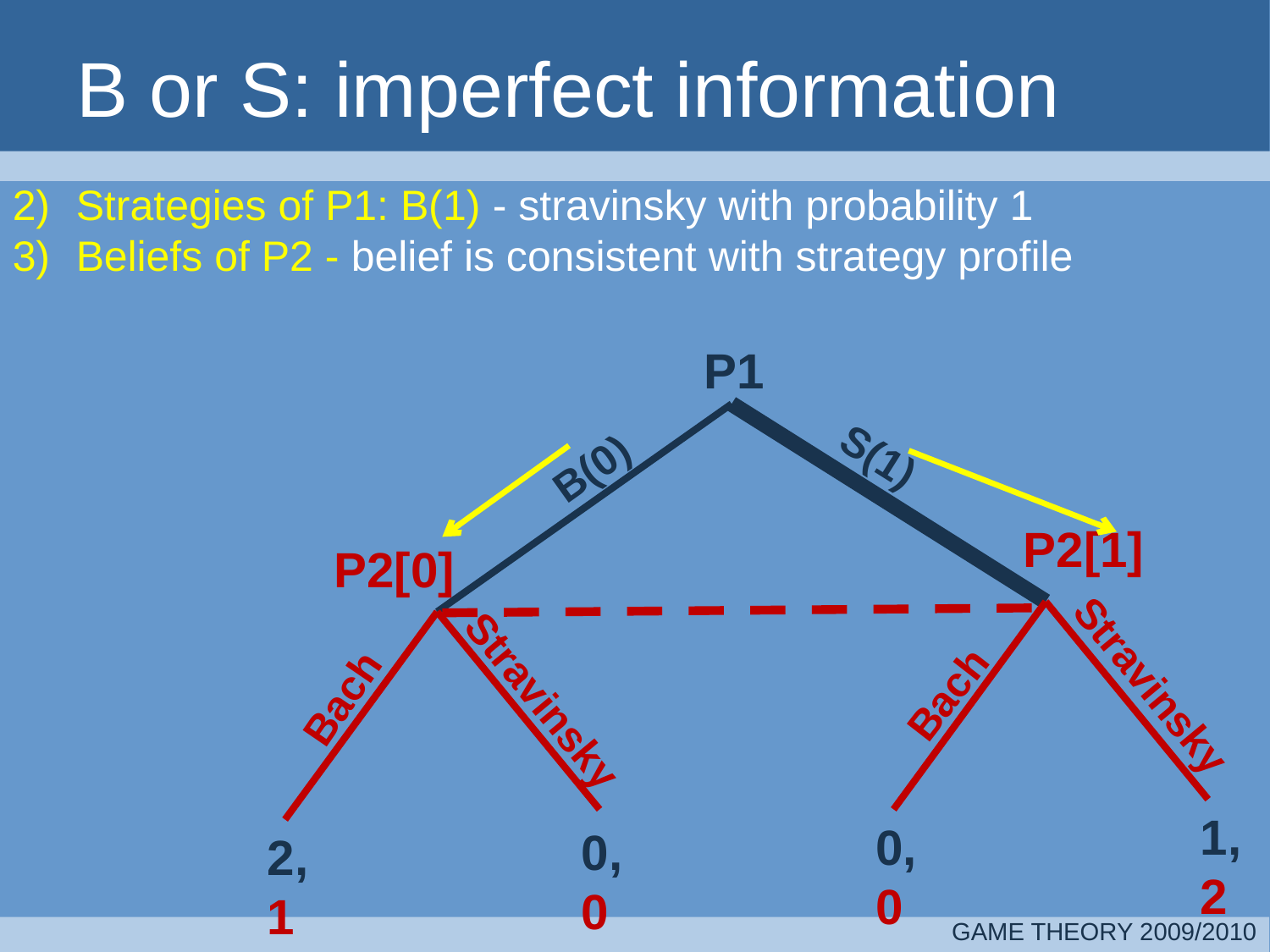

# B or S: imperfect information
Strategies of P1: B(1) - stravinsky with probability 1
Beliefs of P2 - belief is consistent with strategy profile

P1
B(0)
S(1)
P2[1]
P2[0]
Stravinsky
Bach
Bach
Stravinsky
1,
2
0,
0
0,
0
2,
1
GAME THEORY 2009/2010